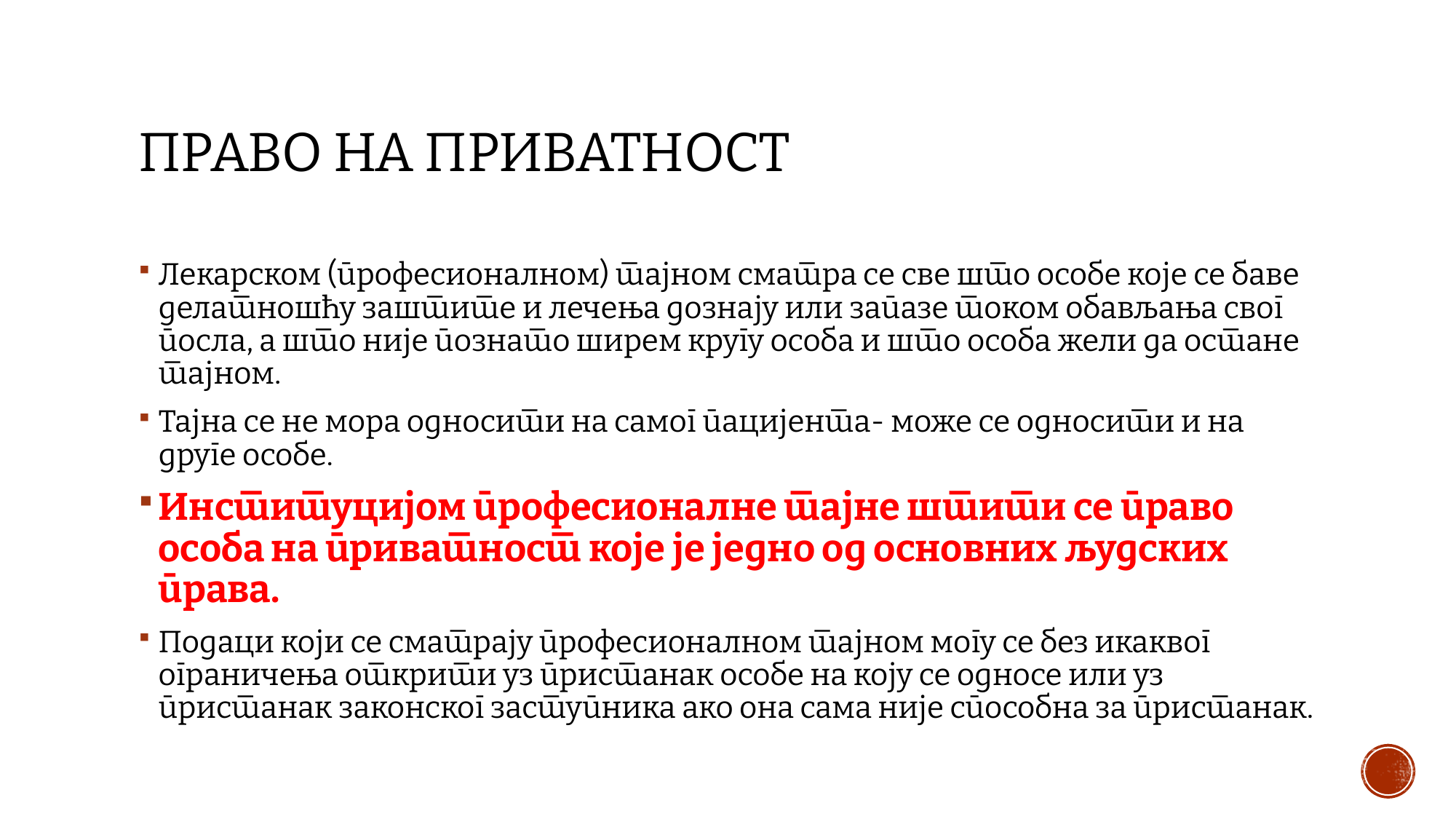

# Право на приватност
Лекарском (професионалном) тајном сматра се све што особе које се баве делатношћу заштите и лечења дознају или запазе током обављања свог посла, а што није познато ширем кругу особа и што особа жели да остане тајном.
Тајна се не мора односити на самог пацијента- може се односити и на друге особе.
Институцијом професионалне тајне штити се право особа на приватност које је једно од основних људских права.
Подаци који се сматрају професионалном тајном могу се без икаквог ограничења открити уз пристанак особе на коју се односе или уз пристанак законског заступника ако она сама није способна за пристанак.